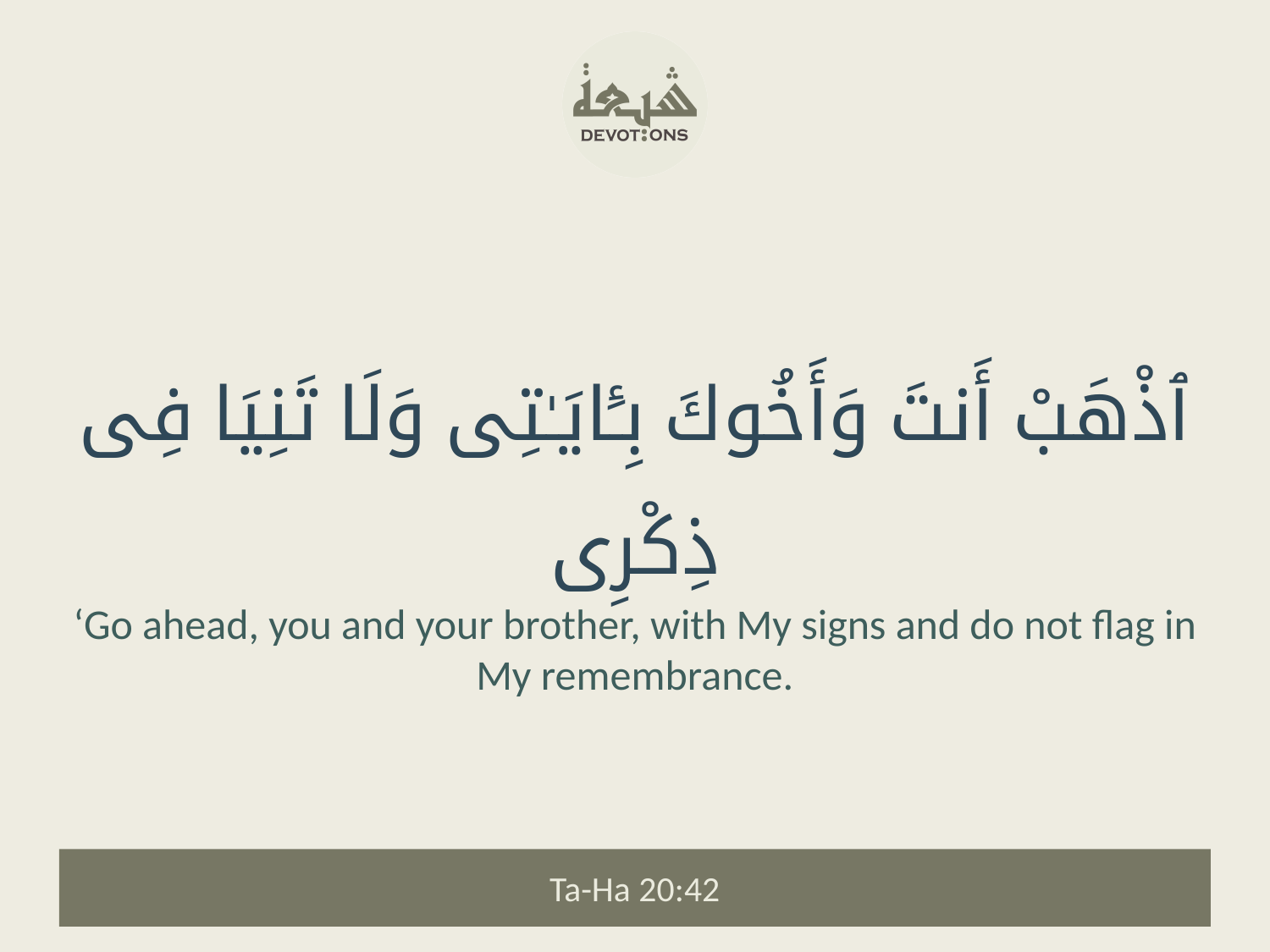

ٱذْهَبْ أَنتَ وَأَخُوكَ بِـَٔايَـٰتِى وَلَا تَنِيَا فِى ذِكْرِى
‘Go ahead, you and your brother, with My signs and do not flag in My remembrance.
Ta-Ha 20:42